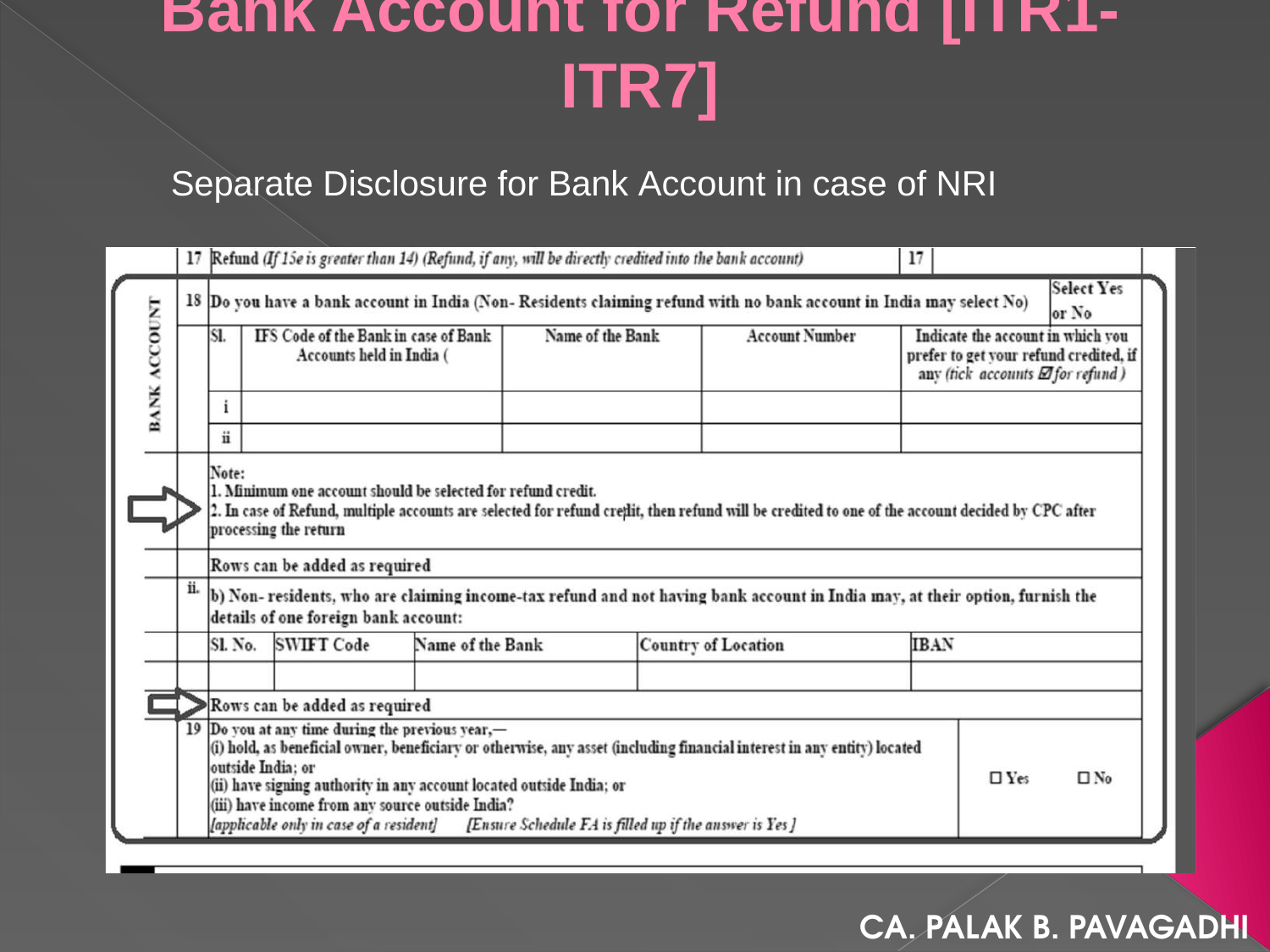

# B	ank Account for Refund [ITR1-ITR7]

Separate Disclosure for Bank Account in case of NRI
CA. PALAK B. PAVAGADHI